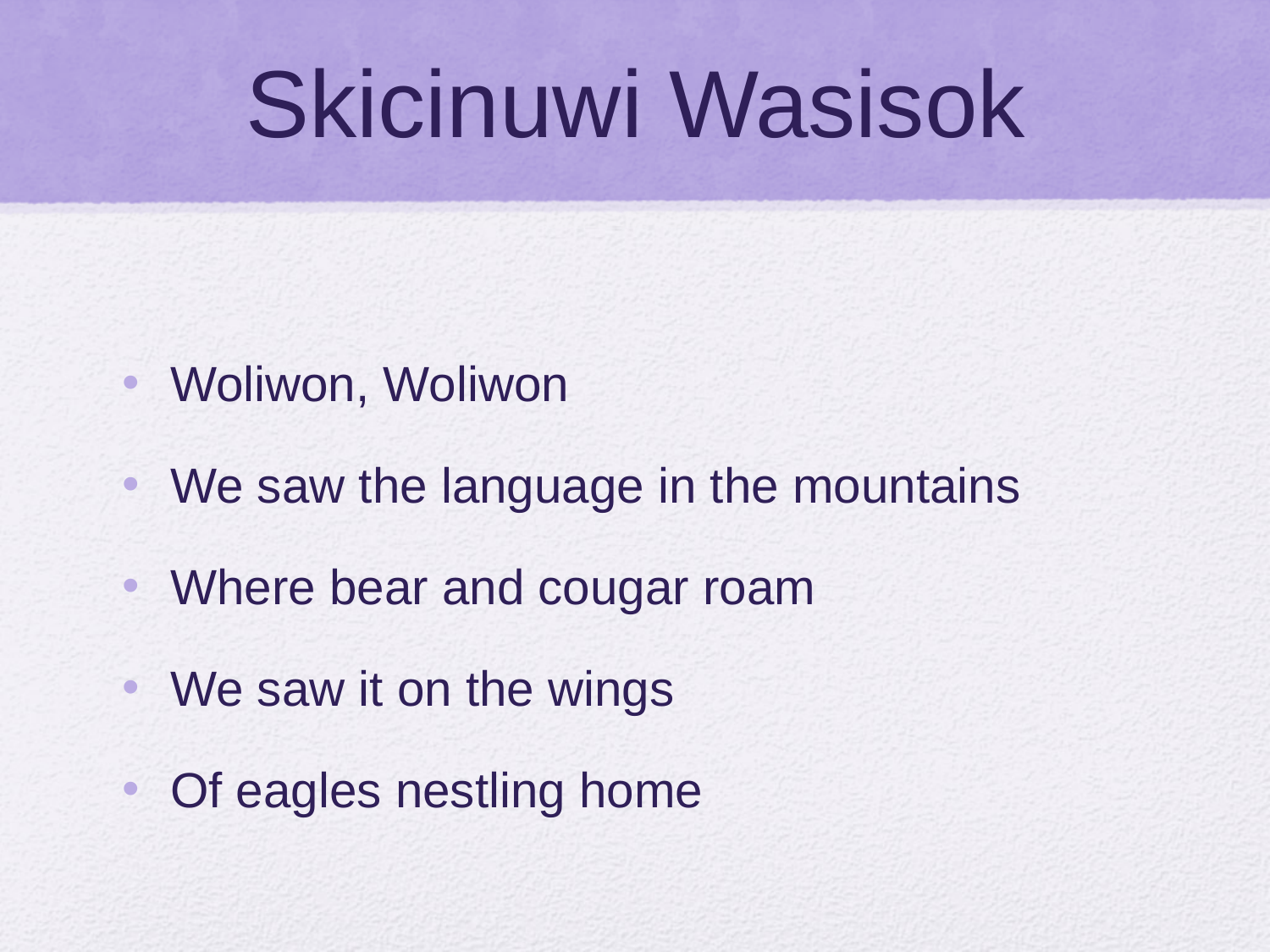

# Skicinuwi Wasisok

Woliwon, Woliwon
We saw the language in the mountains
Where bear and cougar roam
We saw it on the wings
Of eagles nestling home